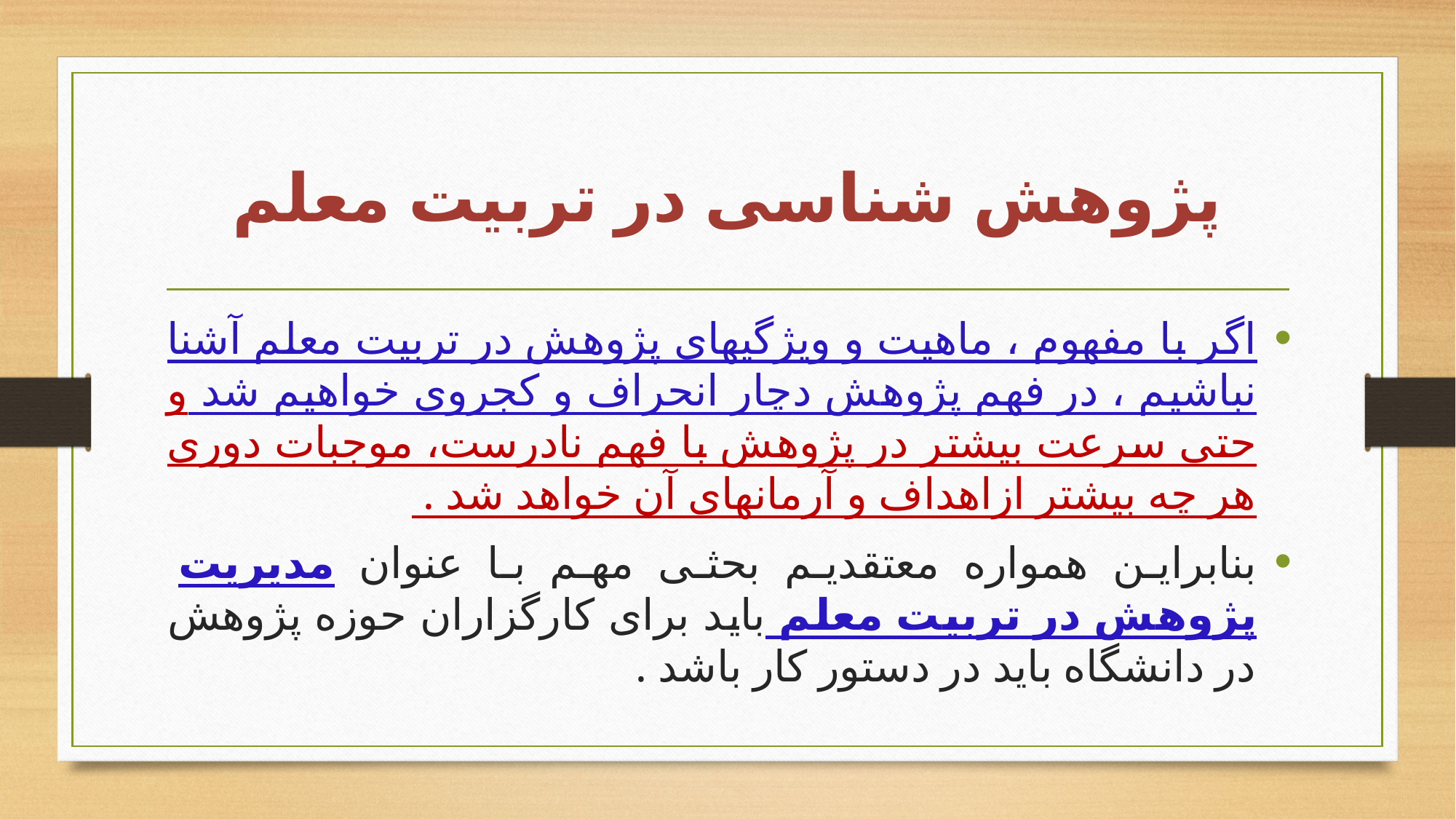

# پژوهش شناسی در تربیت معلم
اگر با مفهوم ، ماهیت و ویژگیهای پژوهش در تربیت معلم آشنا نباشیم ، در فهم پژوهش دچار انحراف و کجروی خواهیم شد و حتی سرعت بیشتر در پژوهش با فهم نادرست، موجبات دوری هر چه بیشتر ازاهداف و آرمانهای آن خواهد شد .
بنابراین همواره معتقدیم بحثی مهم با عنوان مدیریت پژوهش در تربیت معلم باید برای کارگزاران حوزه پژوهش در دانشگاه باید در دستور کار باشد .